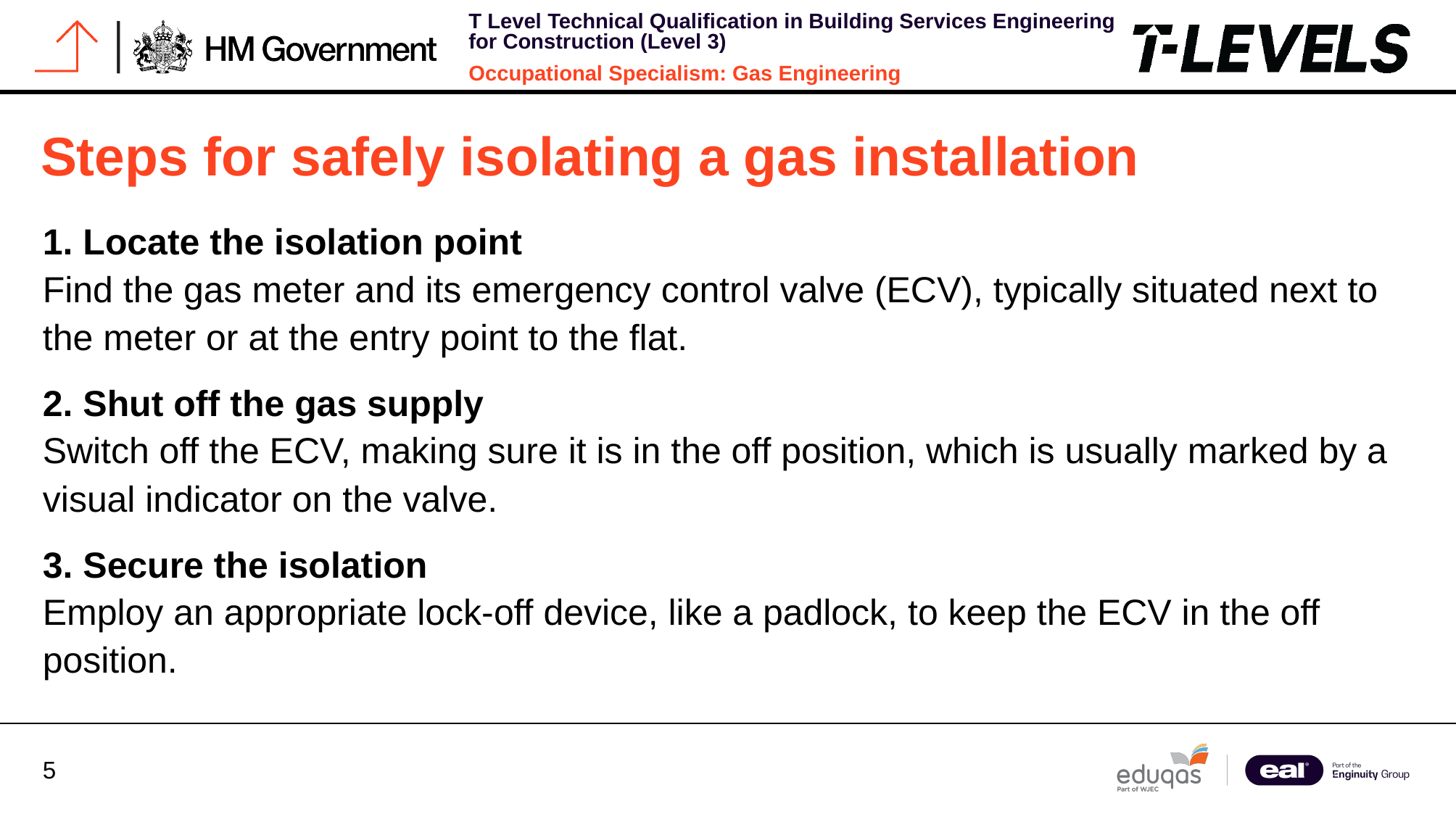

# Steps for safely isolating a gas installation
1. Locate the isolation point
Find the gas meter and its emergency control valve (ECV), typically situated next to the meter or at the entry point to the flat.
2. Shut off the gas supply
Switch off the ECV, making sure it is in the off position, which is usually marked by a visual indicator on the valve.
3. Secure the isolation
Employ an appropriate lock-off device, like a padlock, to keep the ECV in the off position.